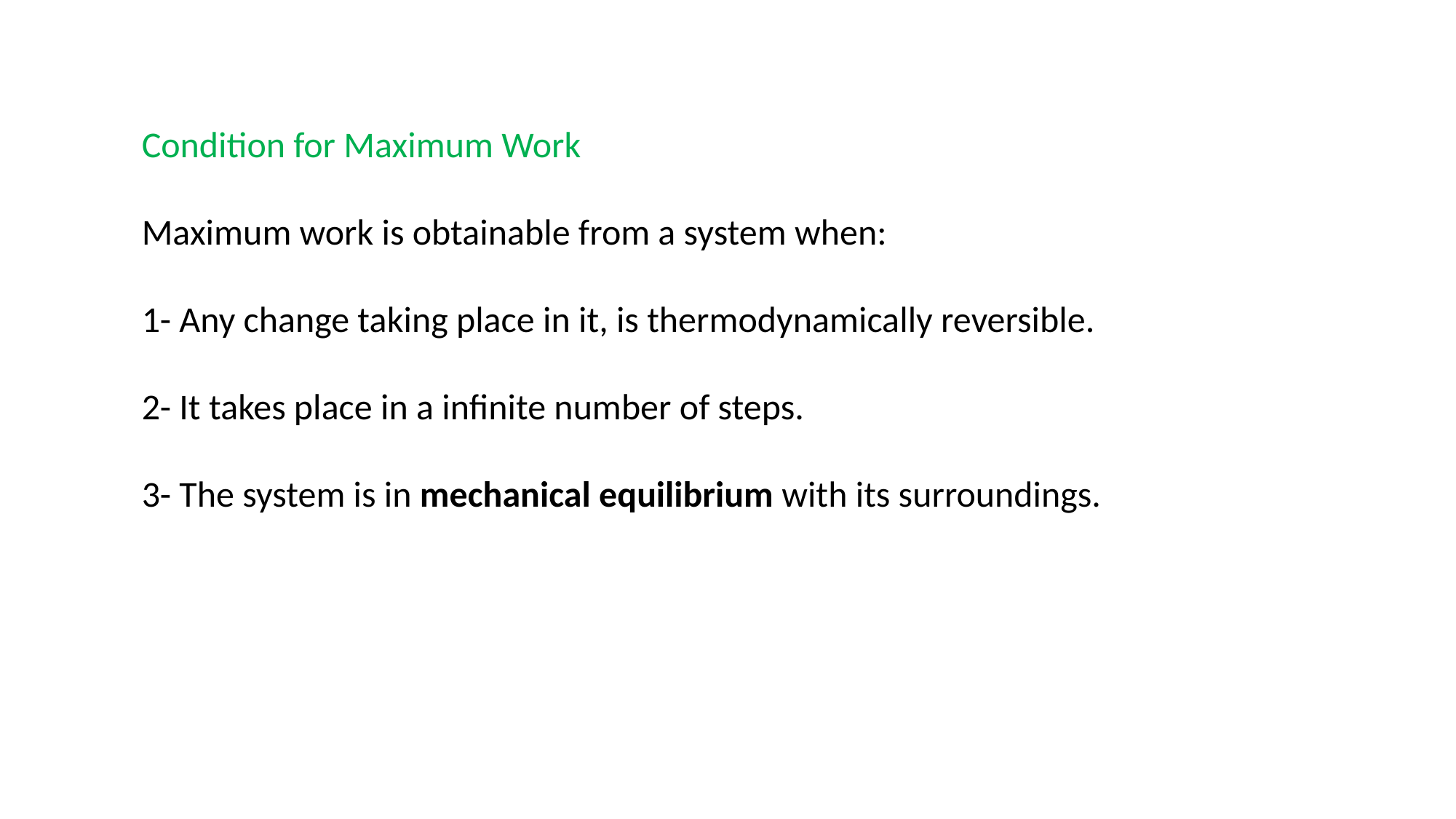

Condition for Maximum Work

Maximum work is obtainable from a system when:

1- Any change taking place in it, is thermodynamically reversible.

2- It takes place in a infinite number of steps.

3- The system is in mechanical equilibrium with its surroundings.